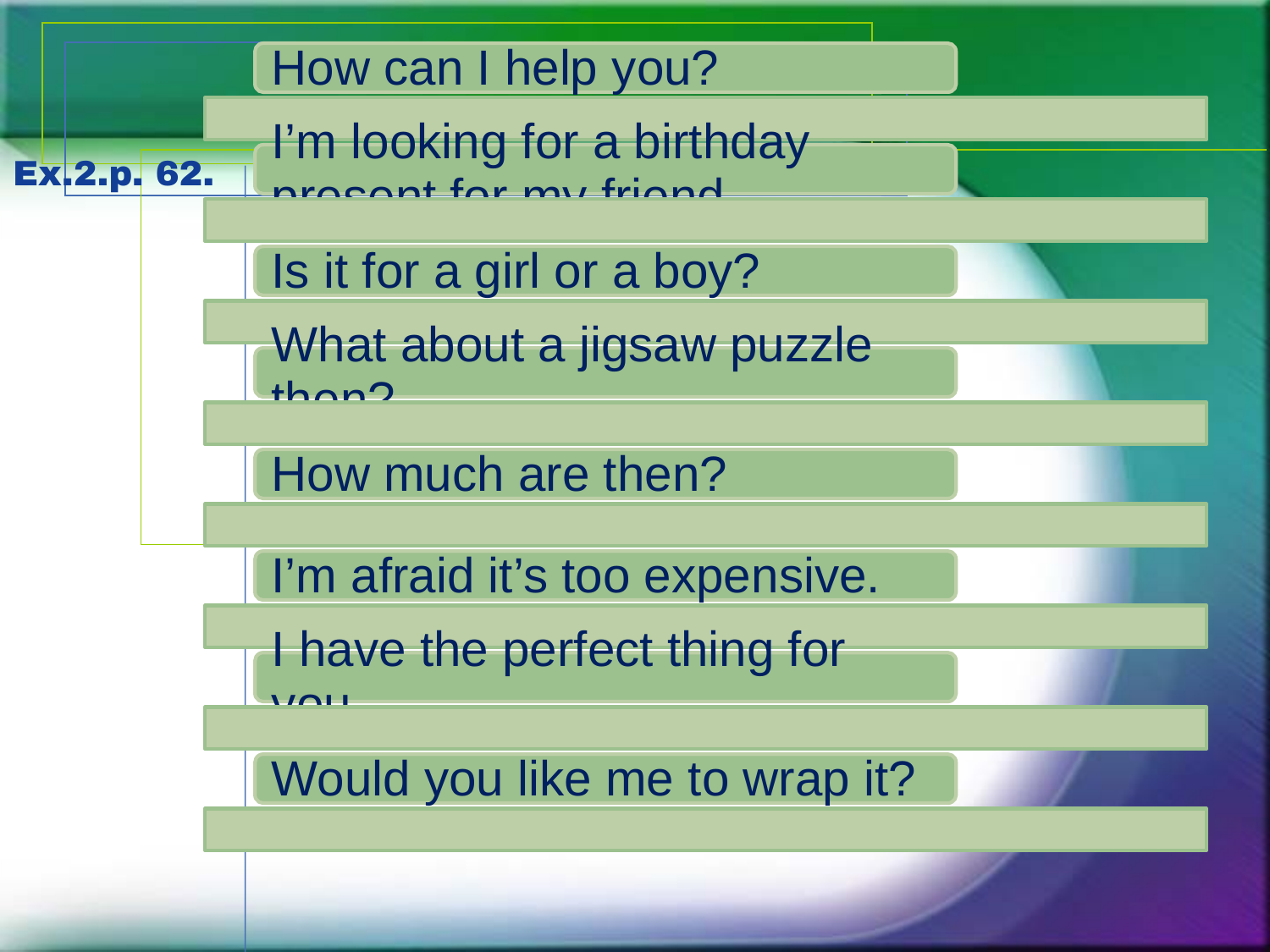

# Ex.2.p. 62.
How can I help you?
I’m looking for a birthday present for my friend
Is it for a girl or a boy?
What about a jigsaw puzzle then?
How much are then?
I’m afraid it’s too expensive.
I have the perfect thing for you.
Would you like me to wrap it?